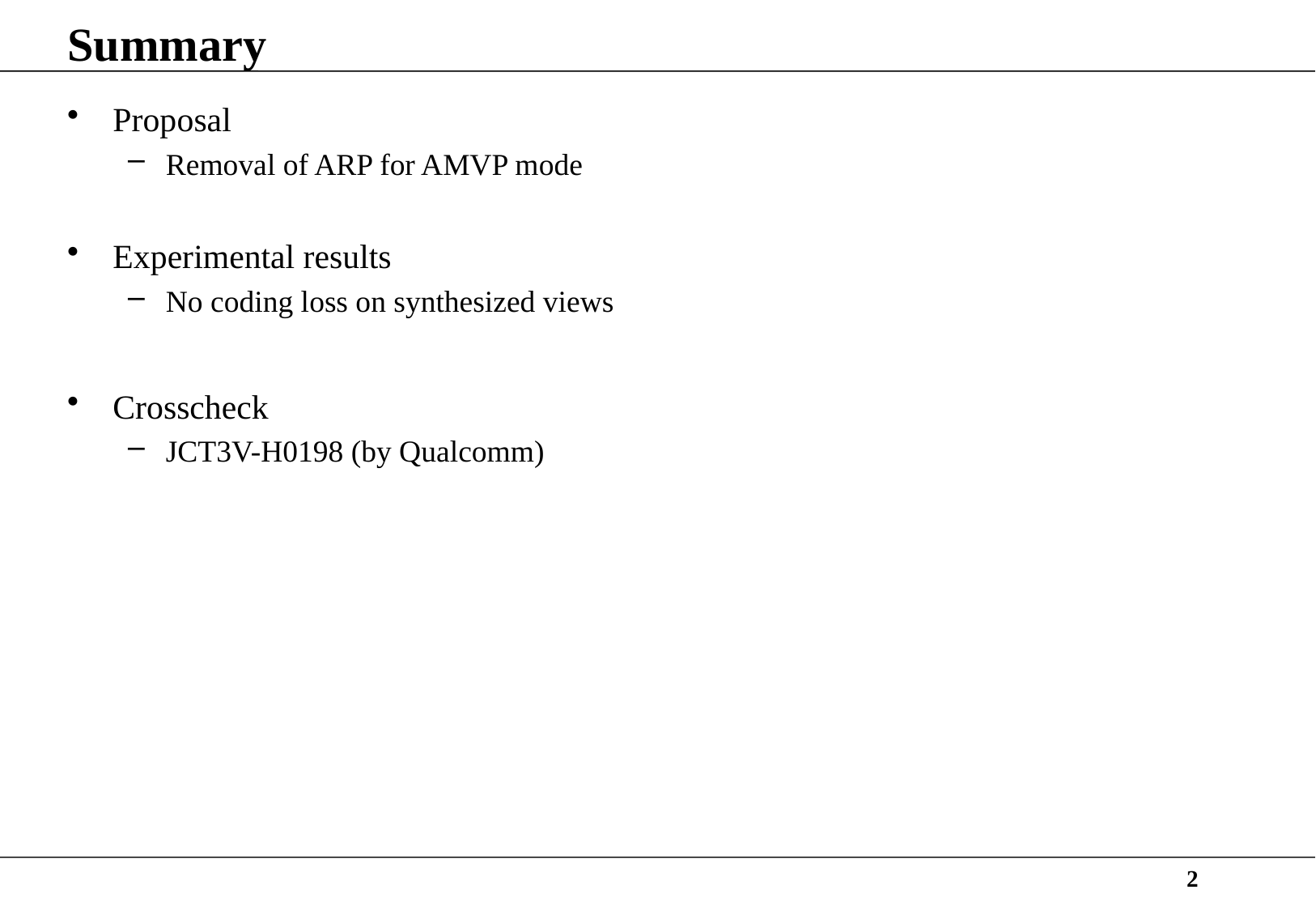

# Summary
Proposal
Removal of ARP for AMVP mode

Experimental results
No coding loss on synthesized views

Crosscheck
JCT3V-H0198 (by Qualcomm)

2